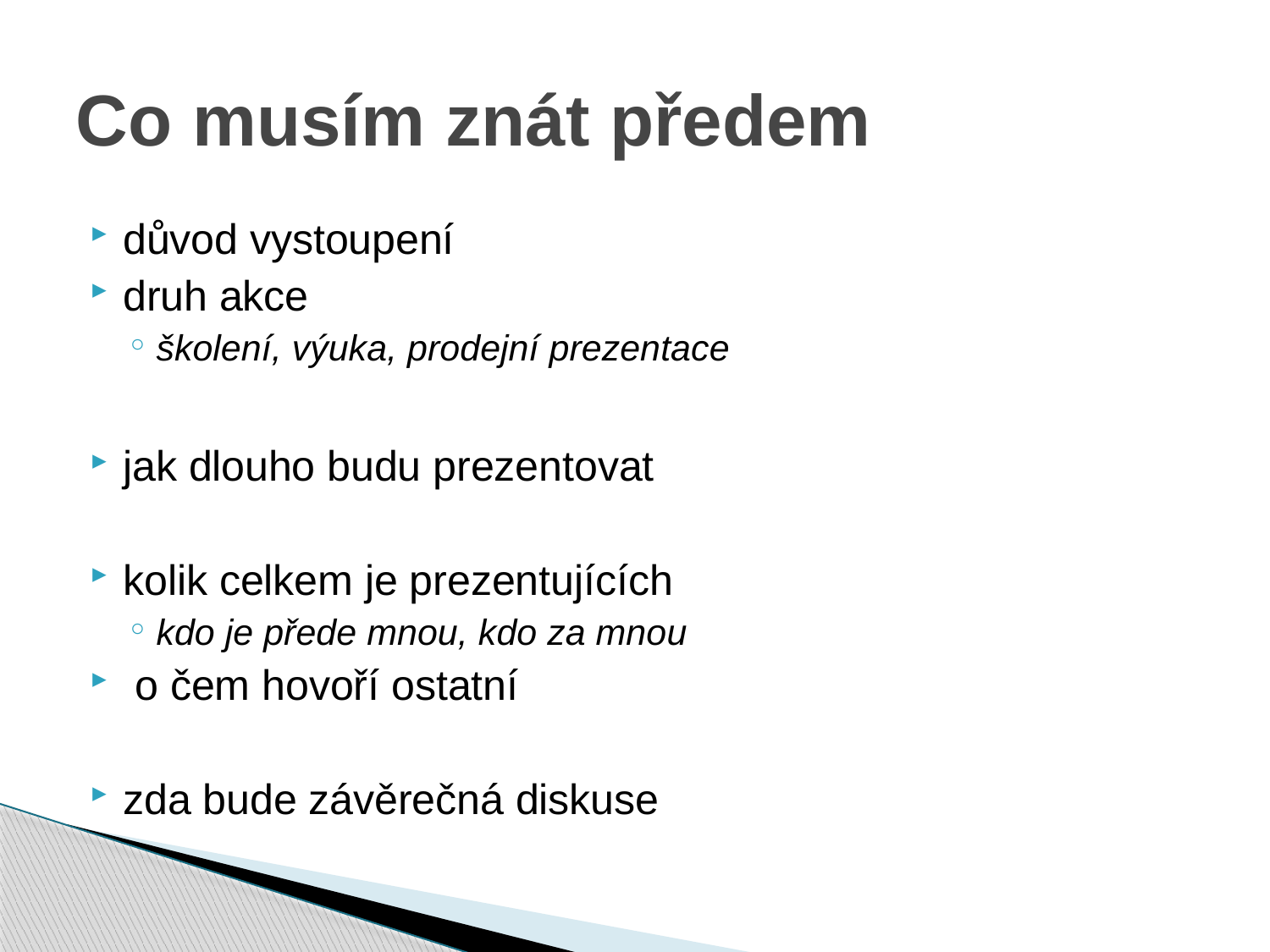

# Co musím znát předem
důvod vystoupení
druh akce
školení, výuka, prodejní prezentace

jak dlouho budu prezentovat

kolik celkem je prezentujících
kdo je přede mnou, kdo za mnou
 o čem hovoří ostatní

zda bude závěrečná diskuse